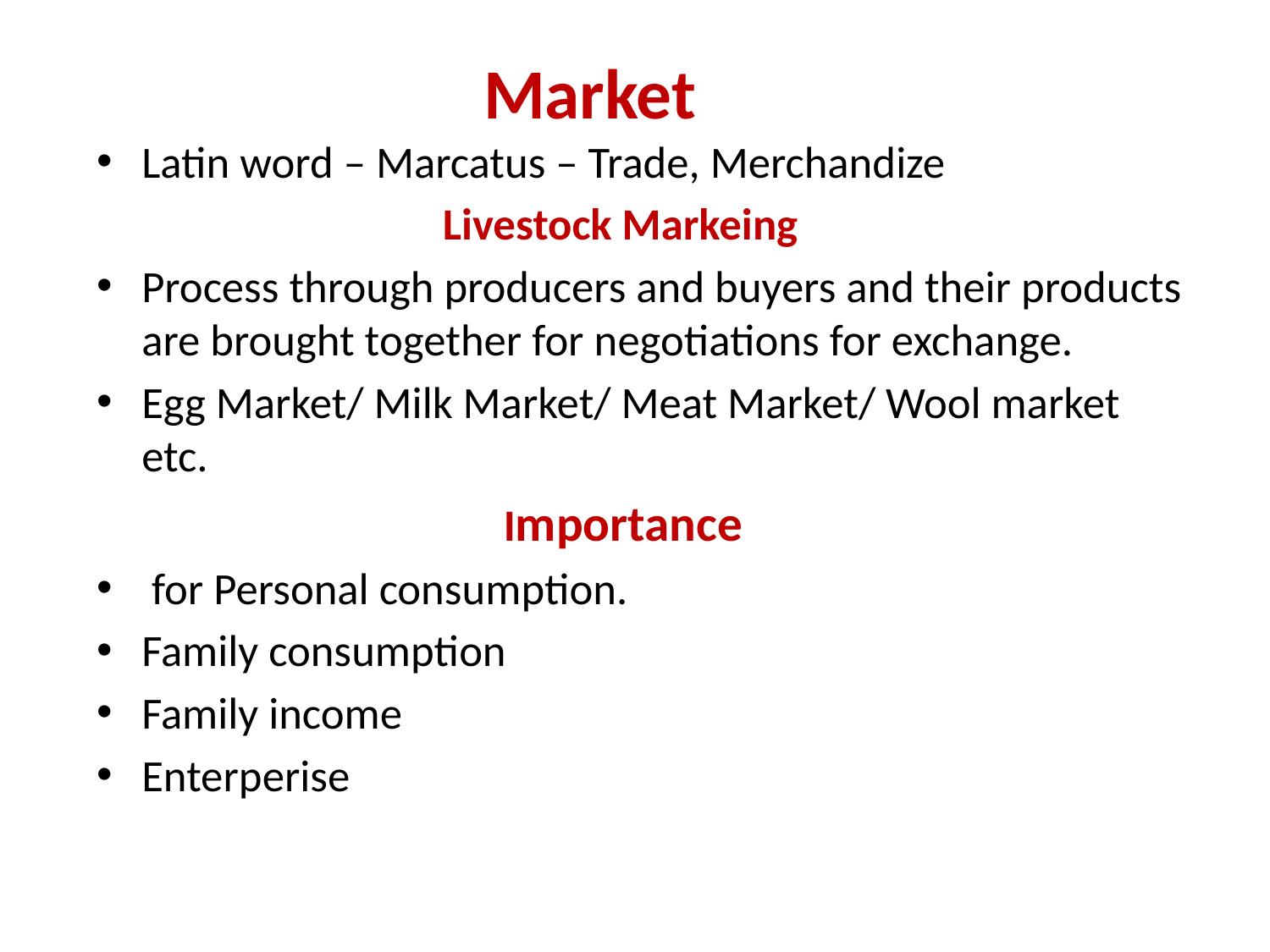

Market
Latin word – Marcatus – Trade, Merchandize
                                  Livestock Markeing
Process through producers and buyers and their products are brought together for negotiations for exchange.
Egg Market/ Milk Market/ Meat Market/ Wool market etc.
                                        Importance
 for Personal consumption.
Family consumption
Family income
Enterperise